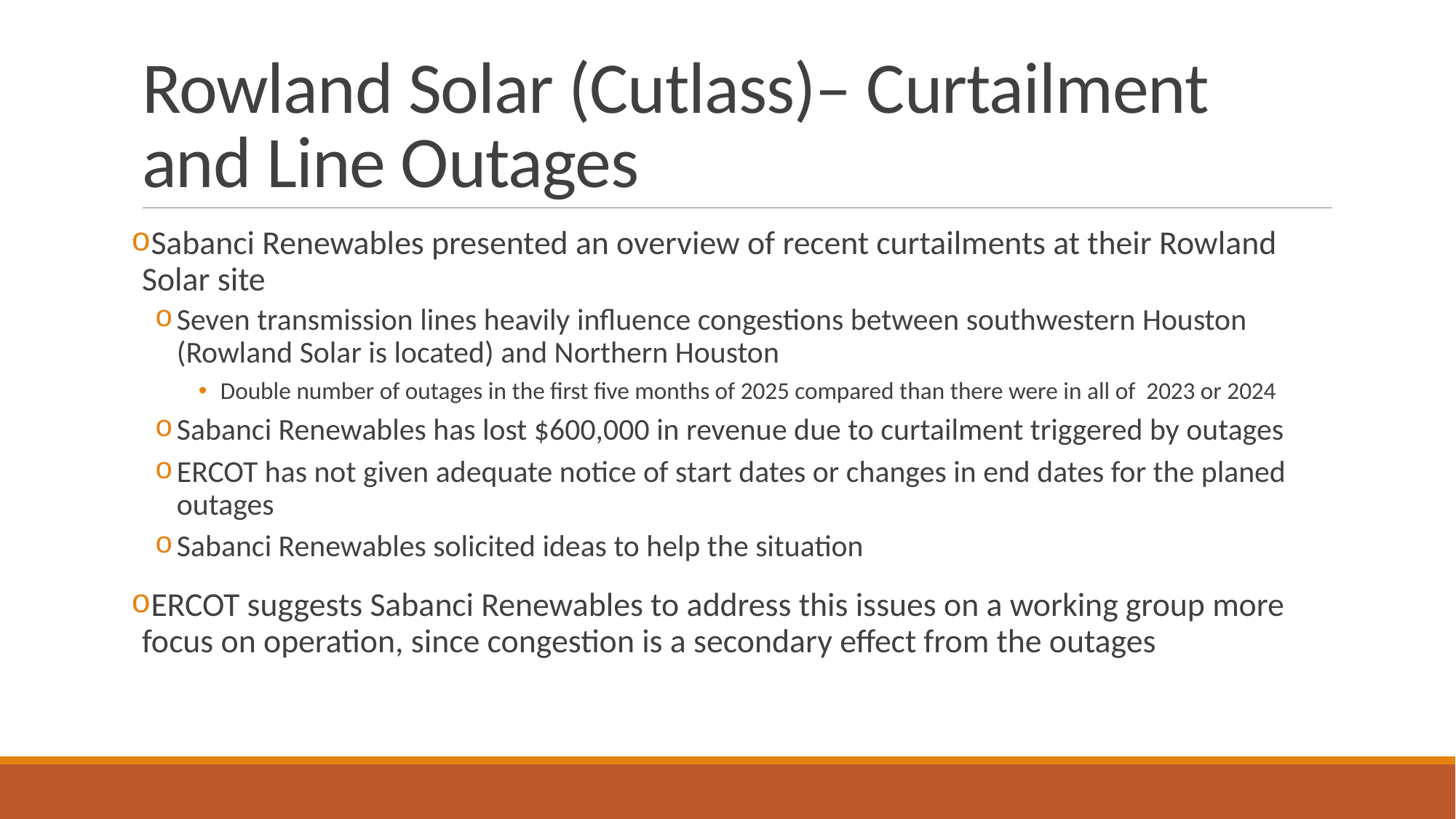

# Rowland Solar (Cutlass)– Curtailment and Line Outages
Sabanci Renewables presented an overview of recent curtailments at their Rowland Solar site
Seven transmission lines heavily influence congestions between southwestern Houston (Rowland Solar is located) and Northern Houston
Double number of outages in the first five months of 2025 compared than there were in all of  2023 or 2024
Sabanci Renewables has lost $600,000 in revenue due to curtailment triggered by outages
ERCOT has not given adequate notice of start dates or changes in end dates for the planed outages
Sabanci Renewables solicited ideas to help the situation
ERCOT suggests Sabanci Renewables to address this issues on a working group more focus on operation, since congestion is a secondary effect from the outages